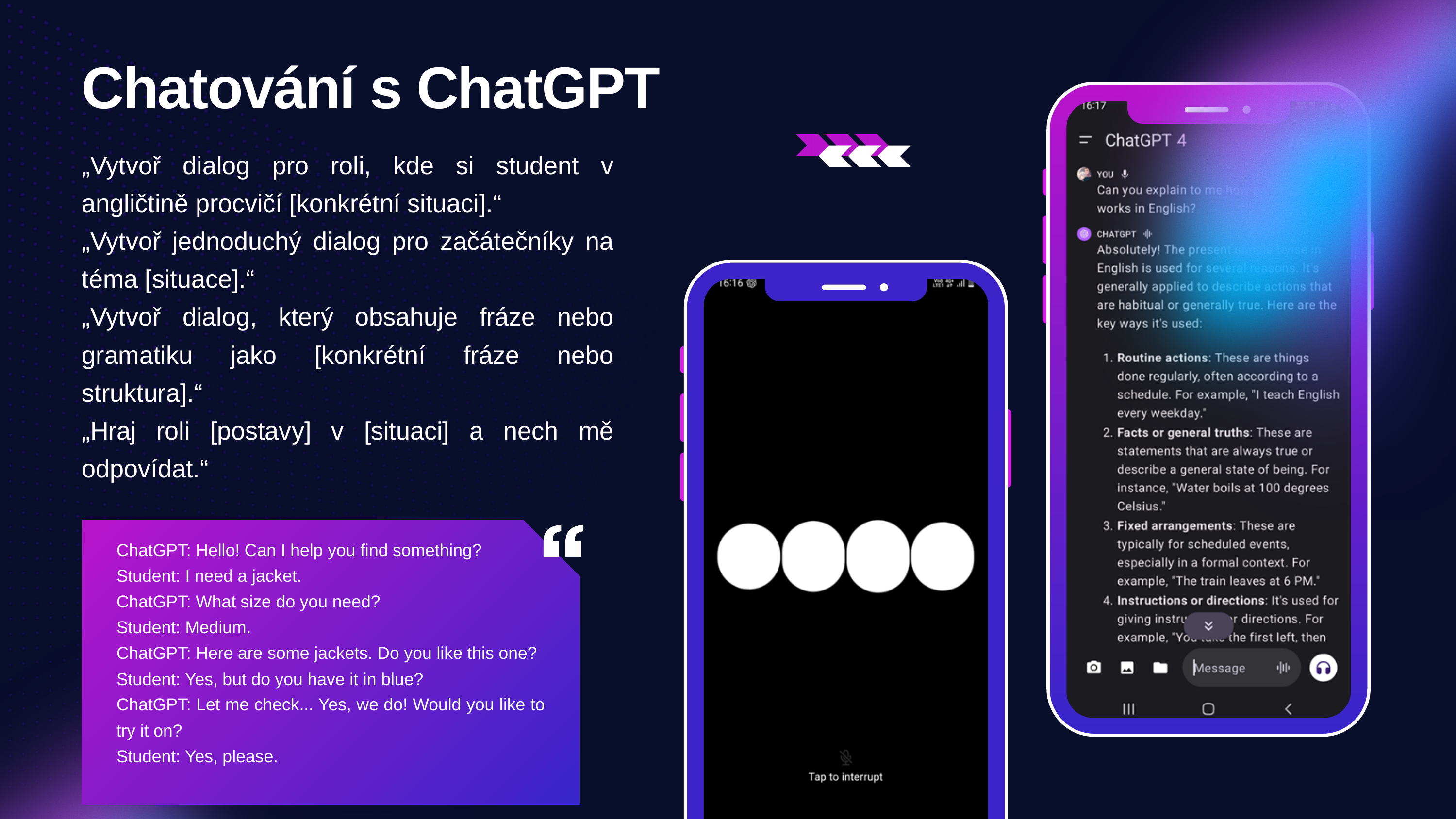

Chatování s ChatGPT

„Vytvoř dialog pro roli, kde si student v angličtině procvičí [konkrétní situaci].“
„Vytvoř jednoduchý dialog pro začátečníky na téma [situace].“
„Vytvoř dialog, který obsahuje fráze nebo gramatiku jako [konkrétní fráze nebo struktura].“
„Hraj roli [postavy] v [situaci] a nech mě odpovídat.“

ChatGPT: Hello! Can I help you find something?
Student: I need a jacket.
ChatGPT: What size do you need?
Student: Medium.
ChatGPT: Here are some jackets. Do you like this one?
Student: Yes, but do you have it in blue?
ChatGPT: Let me check... Yes, we do! Would you like to try it on?
Student: Yes, please.